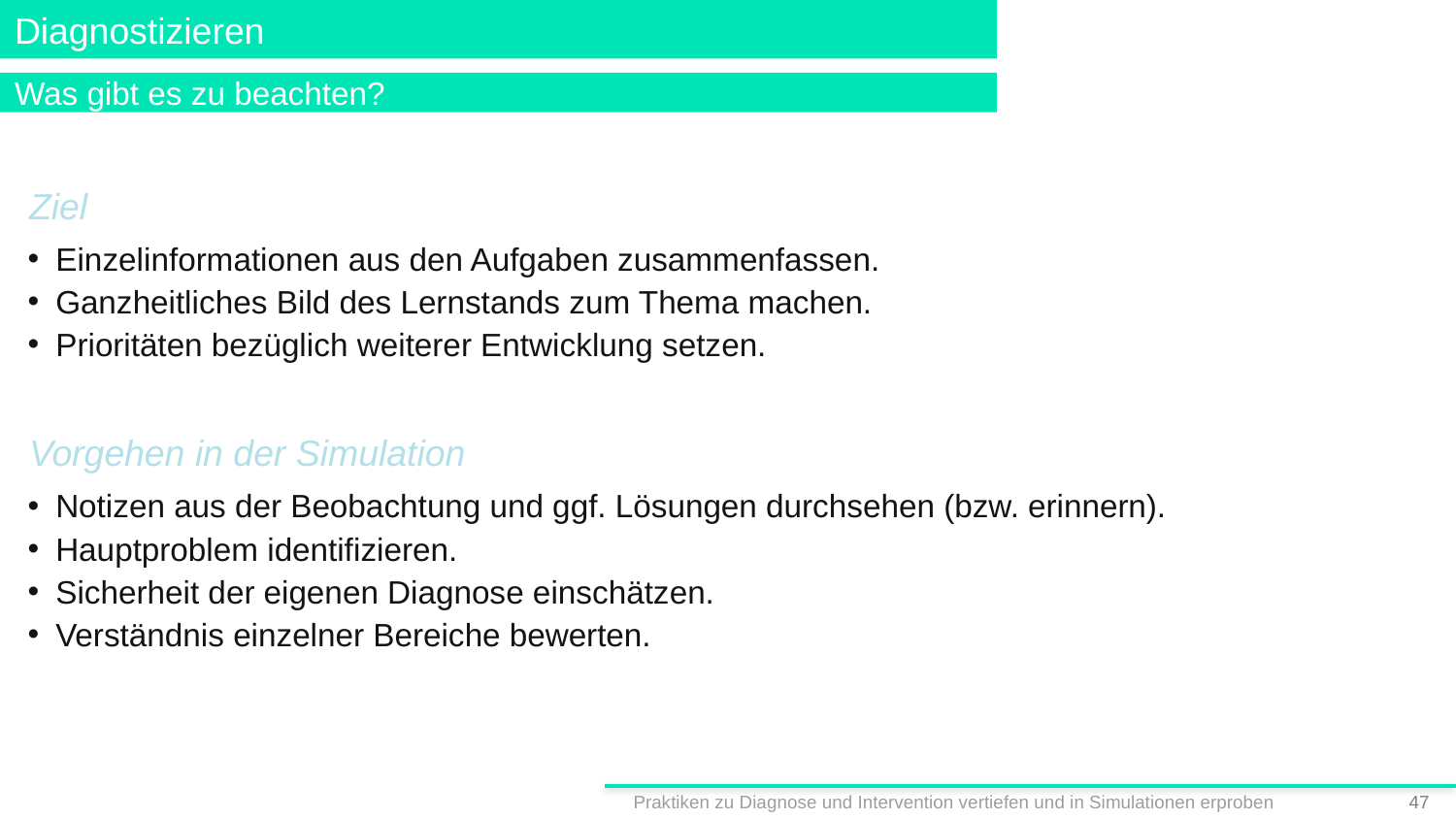

# Diagnostizieren

Was gibt es zu beachten?

Ziel
Einzelinformationen aus den Aufgaben zusammenfassen.
Ganzheitliches Bild des Lernstands zum Thema machen.
Prioritäten bezüglich weiterer Entwicklung setzen.

Vorgehen in der Simulation
Notizen aus der Beobachtung und ggf. Lösungen durchsehen (bzw. erinnern).
Hauptproblem identifizieren.
Sicherheit der eigenen Diagnose einschätzen.
Verständnis einzelner Bereiche bewerten.
Praktiken zu Diagnose und Intervention vertiefen und in Simulationen erproben
47